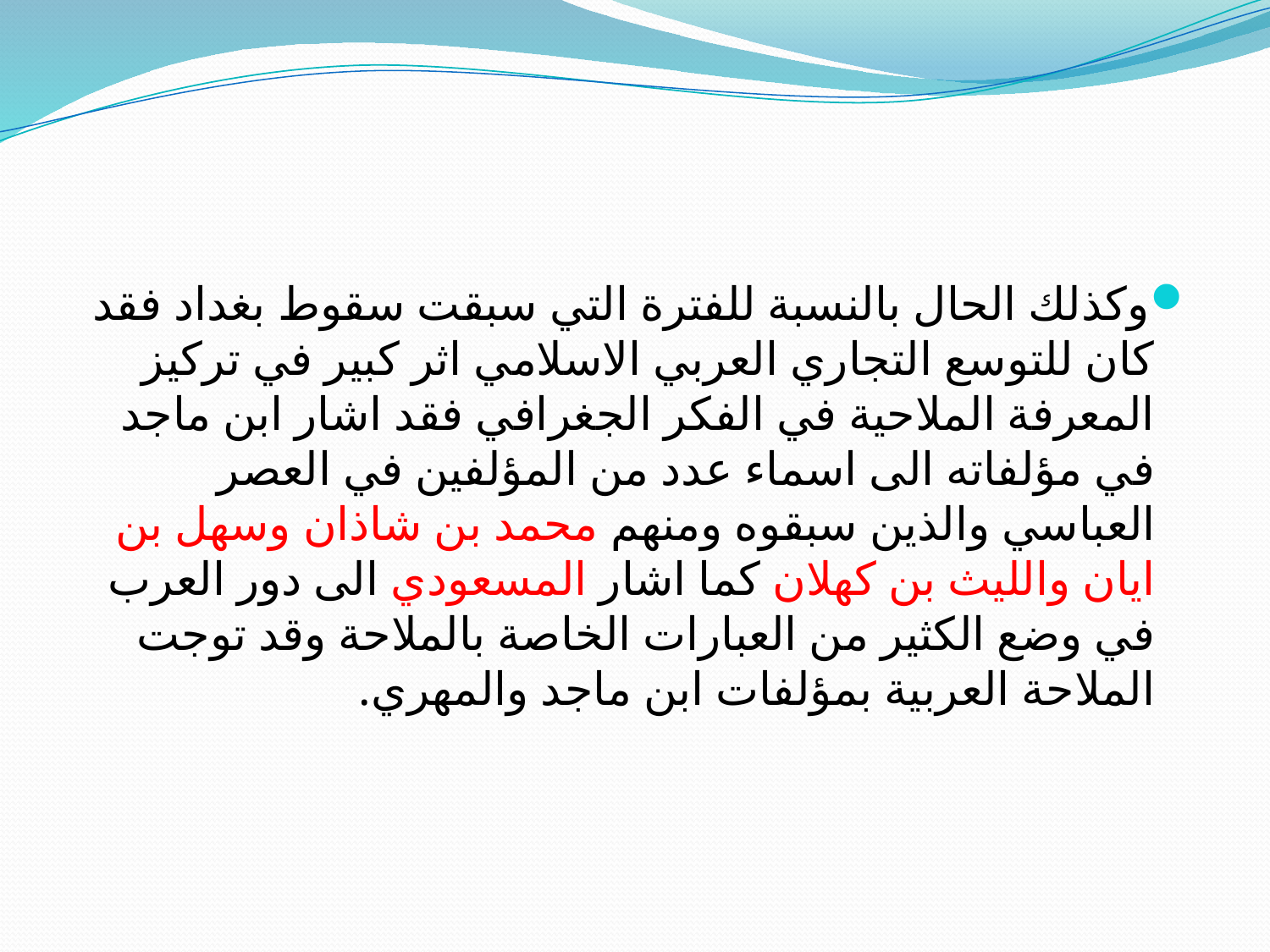

وكذلك الحال بالنسبة للفترة التي سبقت سقوط بغداد فقد كان للتوسع التجاري العربي الاسلامي اثر كبير في تركيز المعرفة الملاحية في الفكر الجغرافي فقد اشار ابن ماجد في مؤلفاته الى اسماء عدد من المؤلفين في العصر العباسي والذين سبقوه ومنهم محمد بن شاذان وسهل بن ايان والليث بن كهلان كما اشار المسعودي الى دور العرب في وضع الكثير من العبارات الخاصة بالملاحة وقد توجت الملاحة العربية بمؤلفات ابن ماجد والمهري.